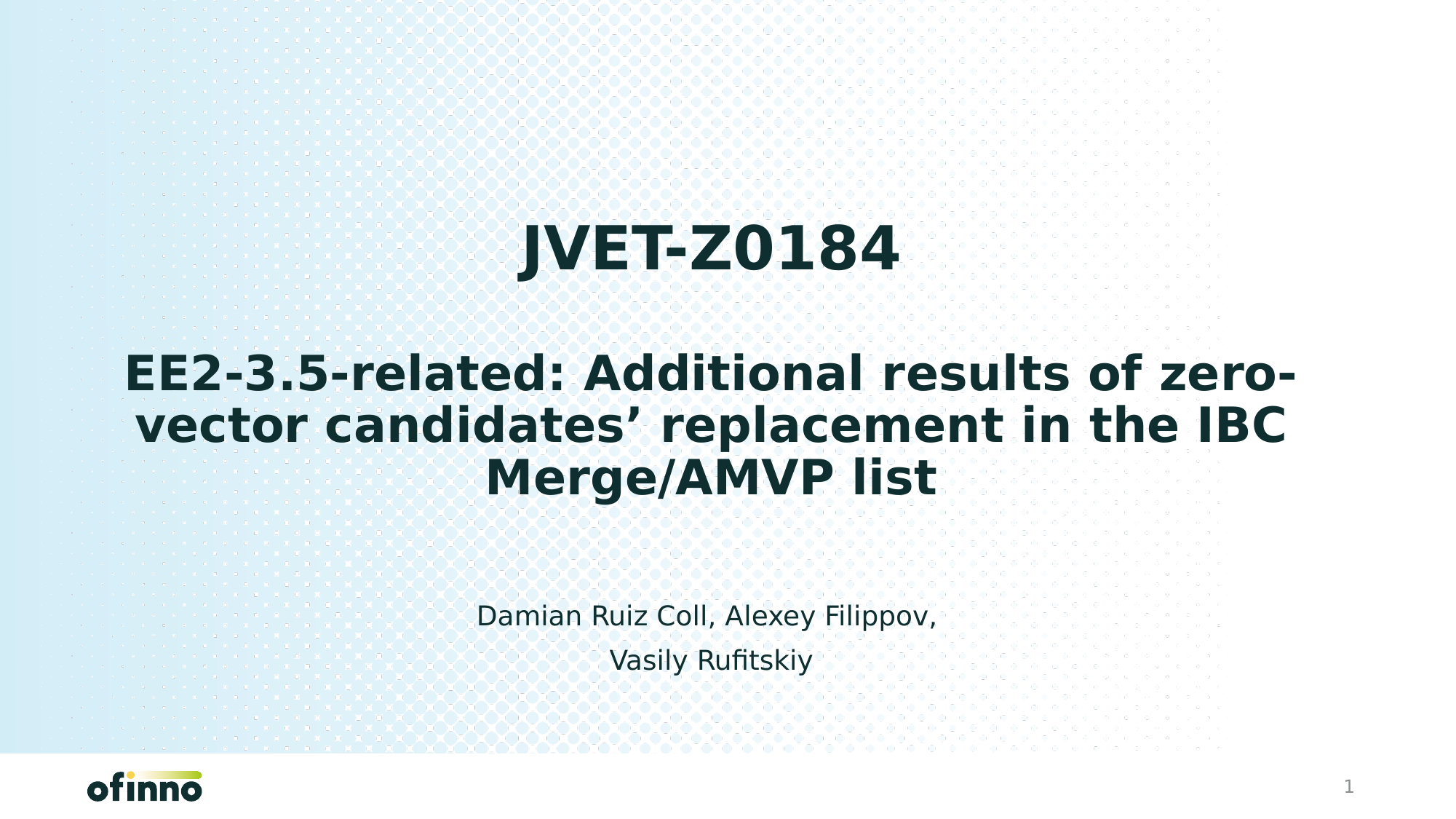

# JVET-Z0184 EE2-3.5-related: Additional results of zero-vector candidates’ replacement in the IBC Merge/AMVP list
Damian Ruiz Coll, Alexey Filippov,
Vasily Rufitskiy
1